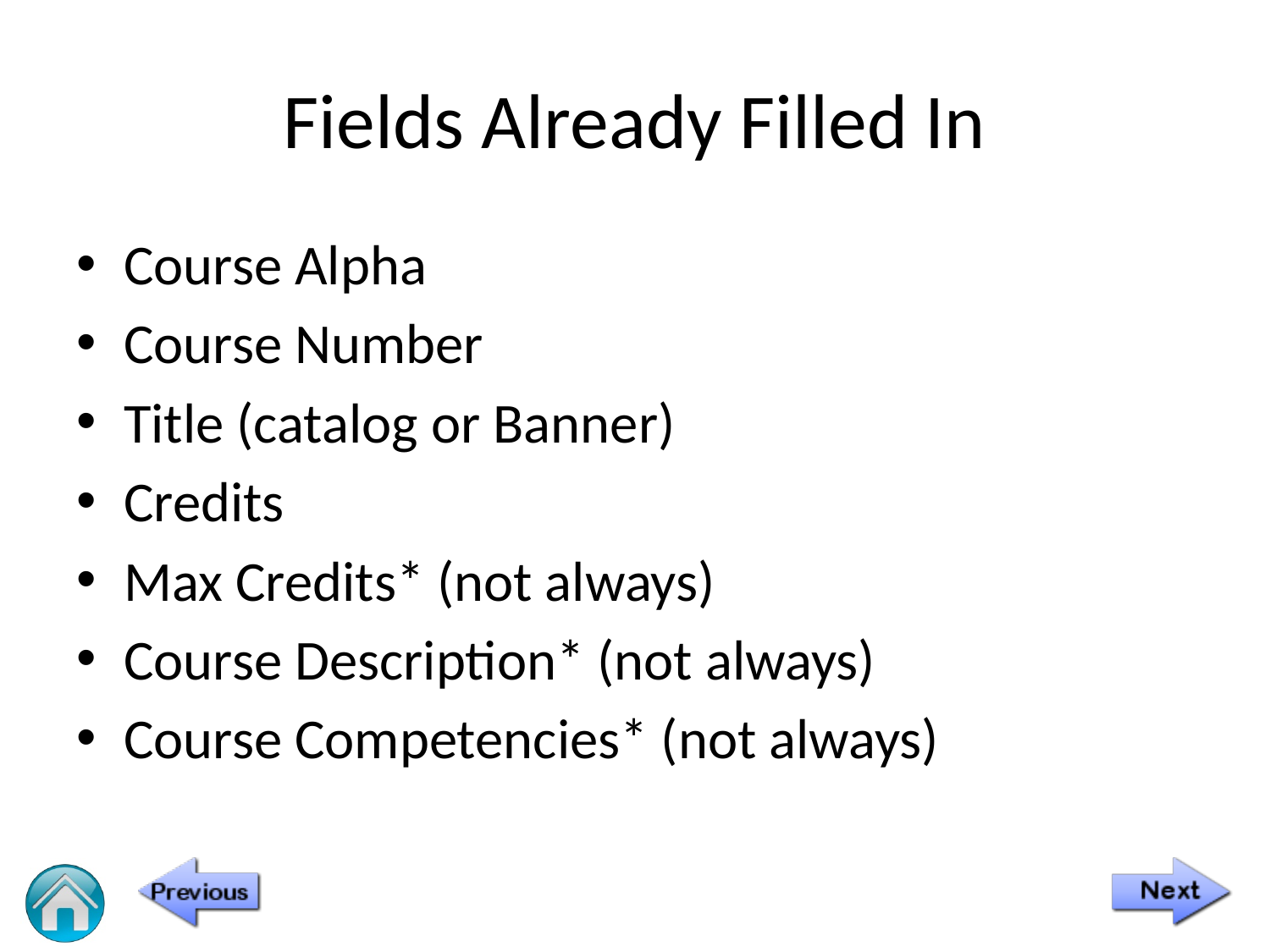

# Fields Already Filled In
Course Alpha
Course Number
Title (catalog or Banner)
Credits
Max Credits* (not always)
Course Description* (not always)
Course Competencies* (not always)